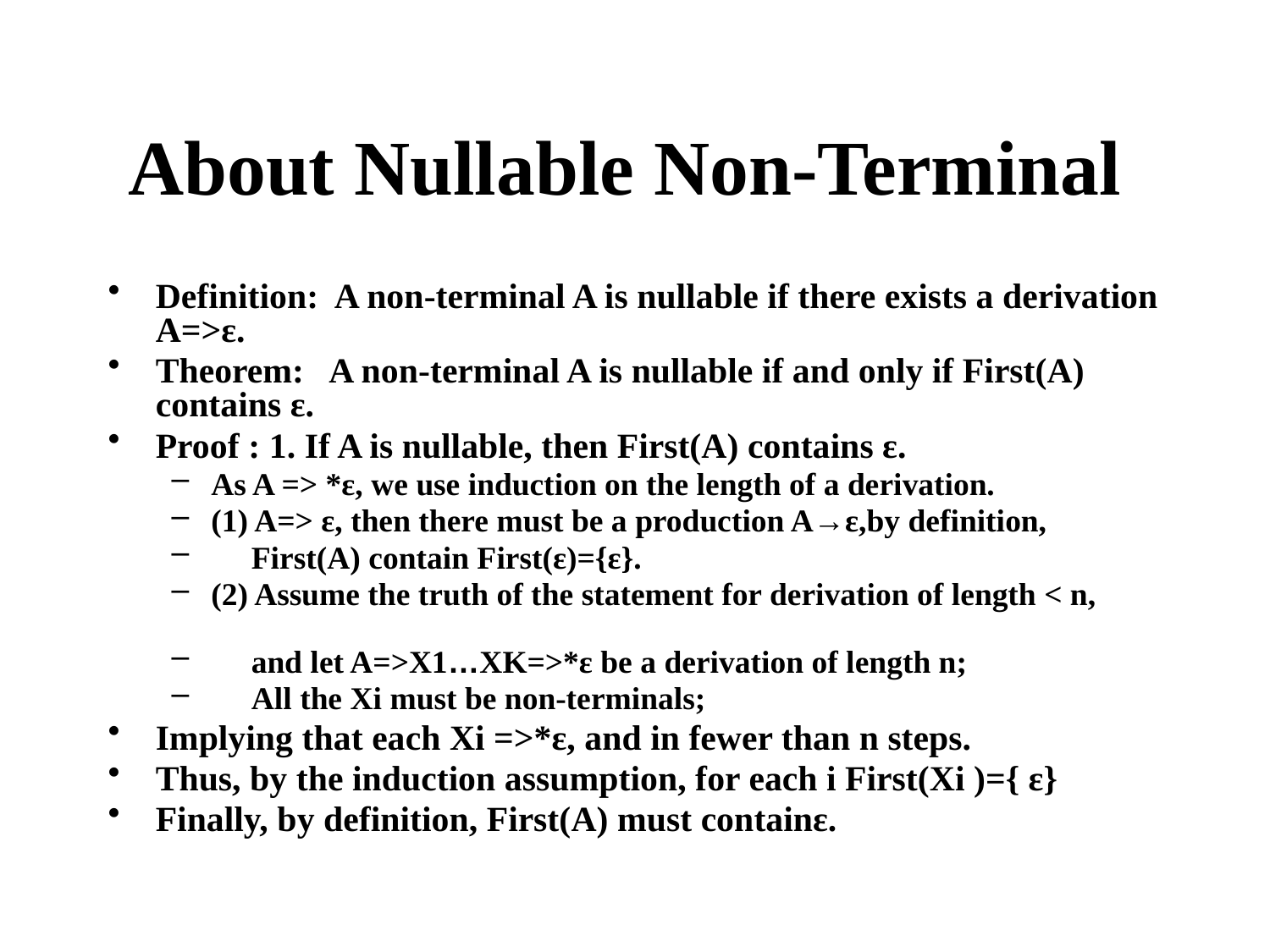

# About Nullable Non-Terminal
Definition:  A non-terminal A is nullable if there exists a derivation A=>ε.
Theorem:   A non-terminal A is nullable if and only if First(A) contains ε.
Proof : 1. If A is nullable, then First(A) contains ε.
As A => *ε, we use induction on the length of a derivation.
(1) A=> ε, then there must be a production A→ε,by definition,
     First(A) contain First(ε)={ε}.
(2) Assume the truth of the statement for derivation of length < n,
     and let A=>X1…XK=>*ε be a derivation of length n;
     All the Xi must be non-terminals;
Implying that each Xi =>*ε, and in fewer than n steps.
Thus, by the induction assumption, for each i First(Xi )={ ε}
Finally, by definition, First(A) must containε.